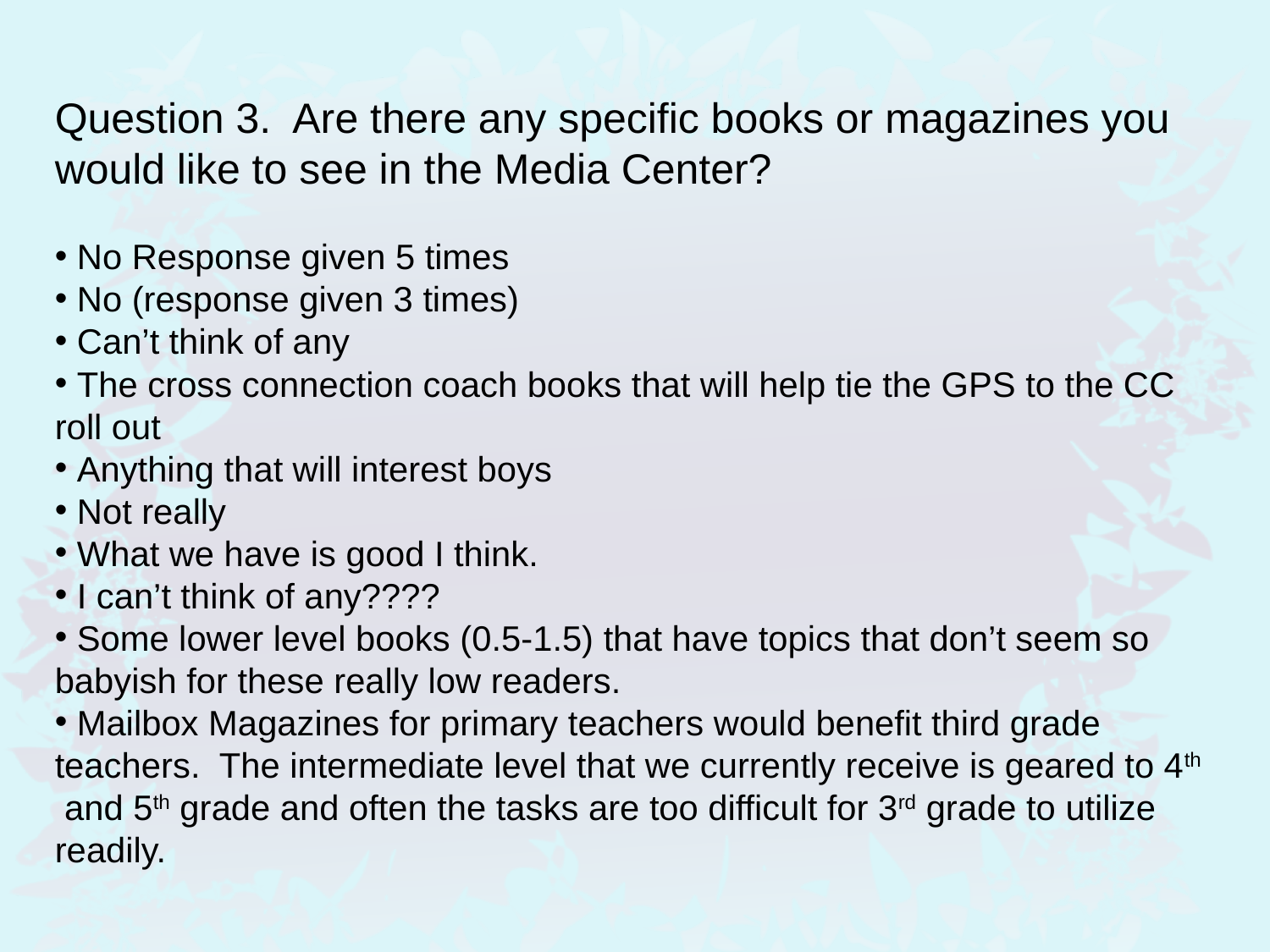

Question 3.  Are there any specific books or magazines you would like to see in the Media Center?

 No Response given 5 times
 No (response given 3 times)
 Can’t think of any
 The cross connection coach books that will help tie the GPS to the CC roll out
 Anything that will interest boys
 Not really
 What we have is good I think.
 I can’t think of any????
 Some lower level books (0.5-1.5) that have topics that don’t seem so babyish for these really low readers.
 Mailbox Magazines for primary teachers would benefit third grade teachers.  The intermediate level that we currently receive is geared to 4th  and 5th grade and often the tasks are too difficult for 3rd grade to utilize readily.